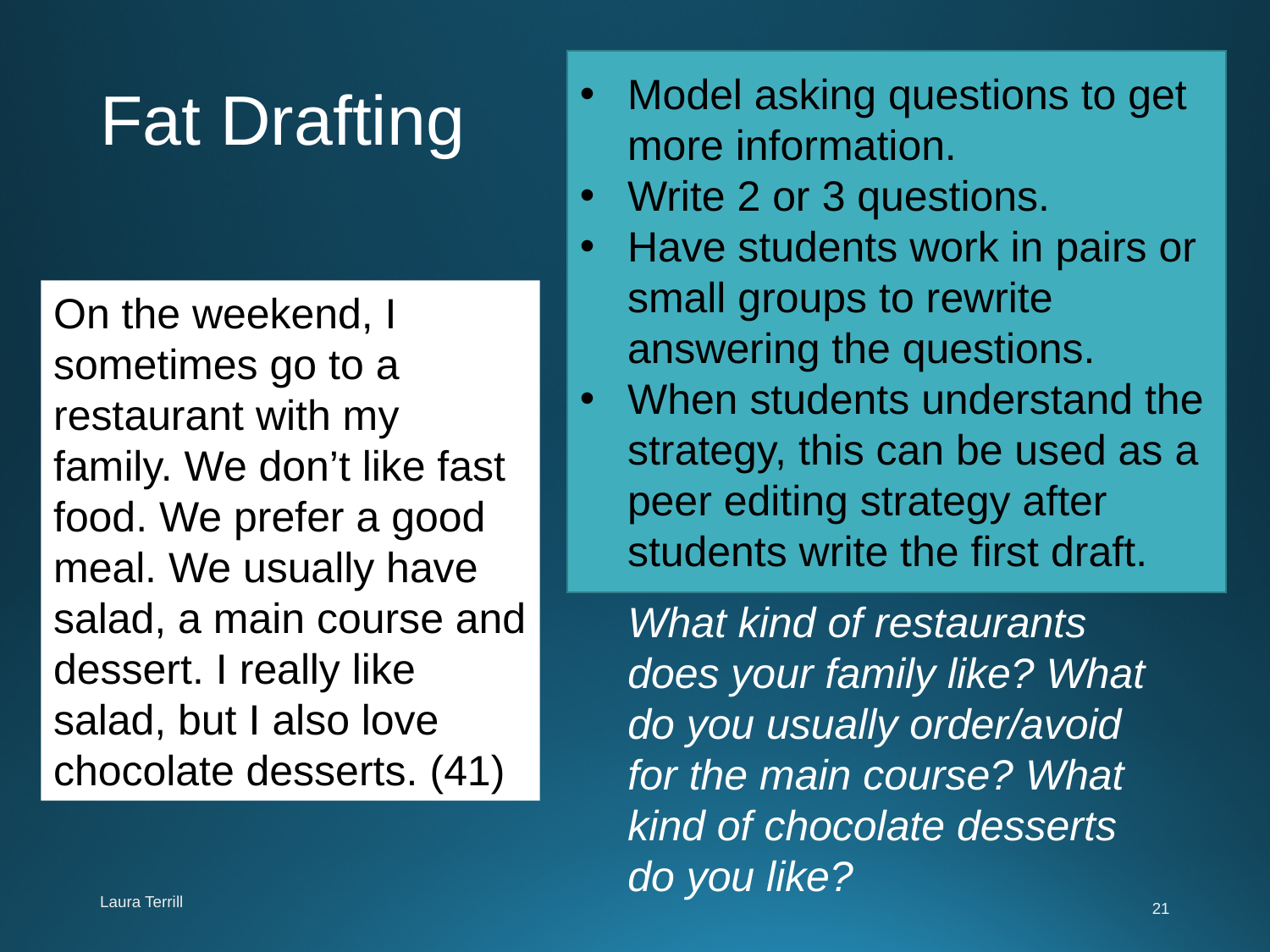

# Fat Drafting
Model asking questions to get more information.
Write 2 or 3 questions.
Have students work in pairs or small groups to rewrite answering the questions.
When students understand the strategy, this can be used as a peer editing strategy after students write the first draft.
On the weekend, I sometimes go to a restaurant with my family. We don’t like fast food. We prefer a good meal. We usually have salad, a main course and dessert. I really like salad, but I also love chocolate desserts. (41)
What kind of restaurants does your family like? What do you usually order/avoid for the main course? What kind of chocolate desserts do you like?
Laura Terrill
21